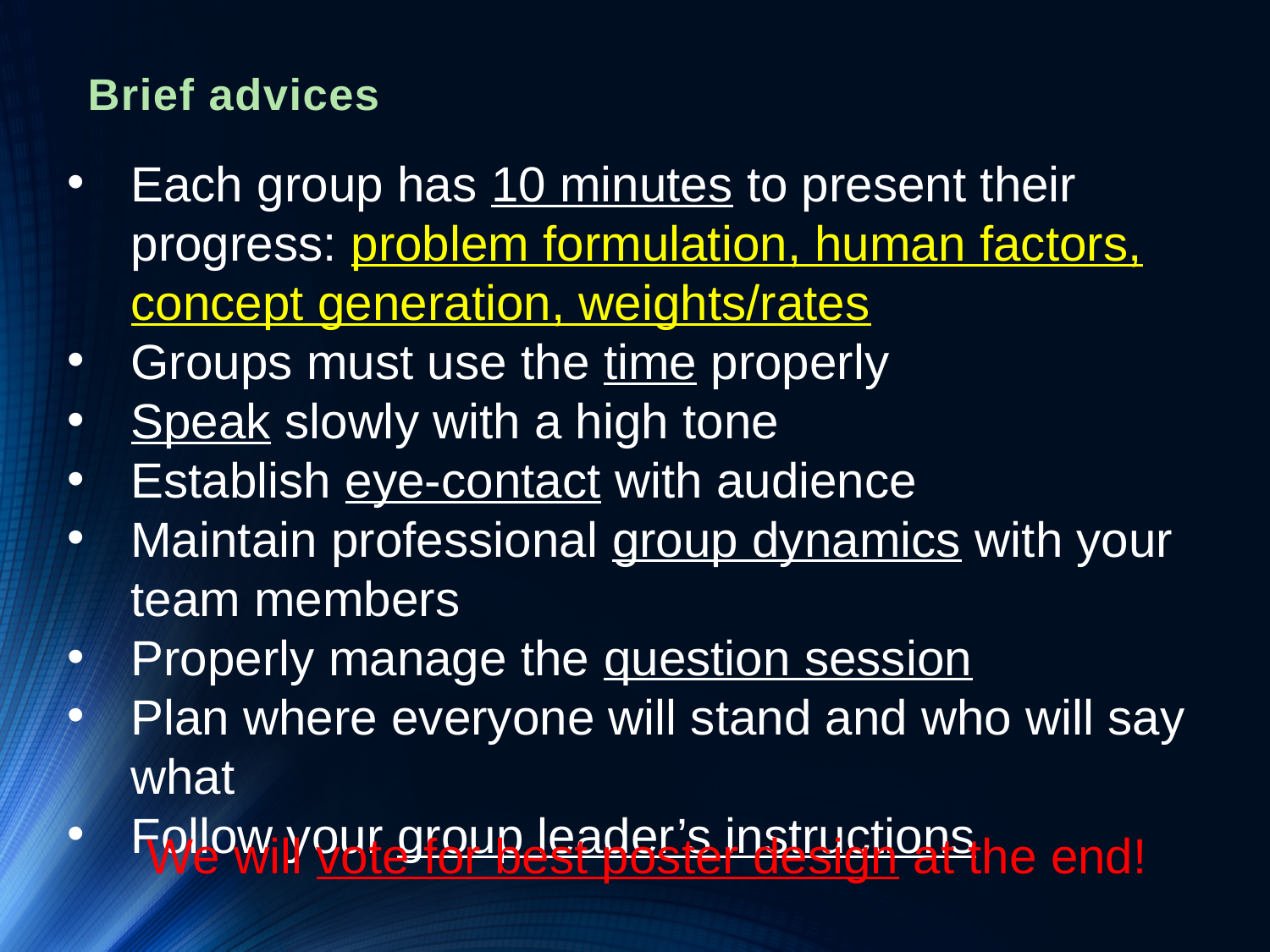

# Brief advices
Each group has 10 minutes to present their progress: problem formulation, human factors, concept generation, weights/rates
Groups must use the time properly
Speak slowly with a high tone
Establish eye-contact with audience
Maintain professional group dynamics with your
team members
Properly manage the question session
Plan where everyone will stand and who will say what
Follow your group leader’s instructions
We will vote for best poster design at the end!